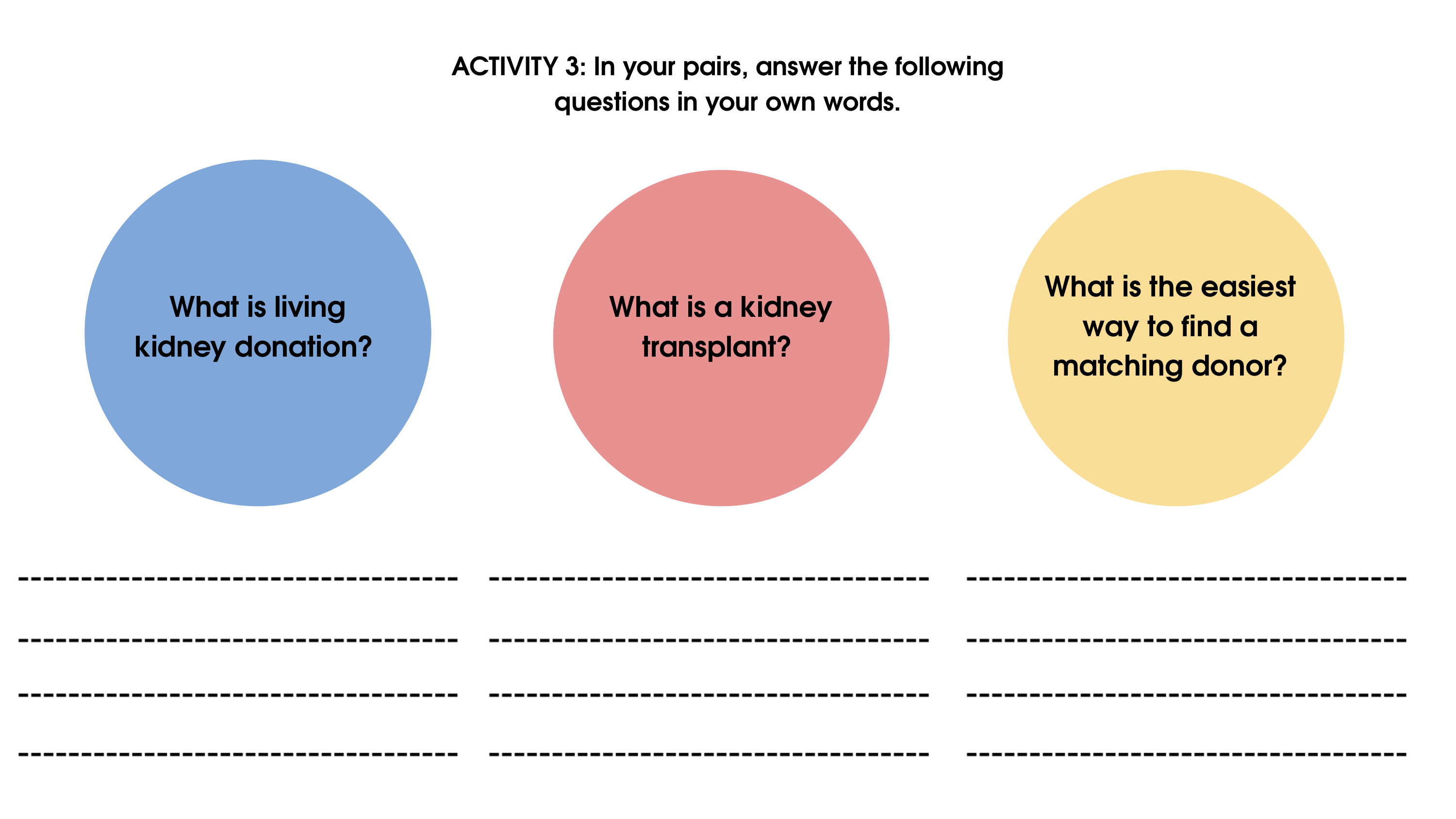

ACTIVITY 3: In your pairs, answer the following questions in your own words.

What is the easiest way to find a matching donor?
What is living kidney donation?
What is a kidney transplant?